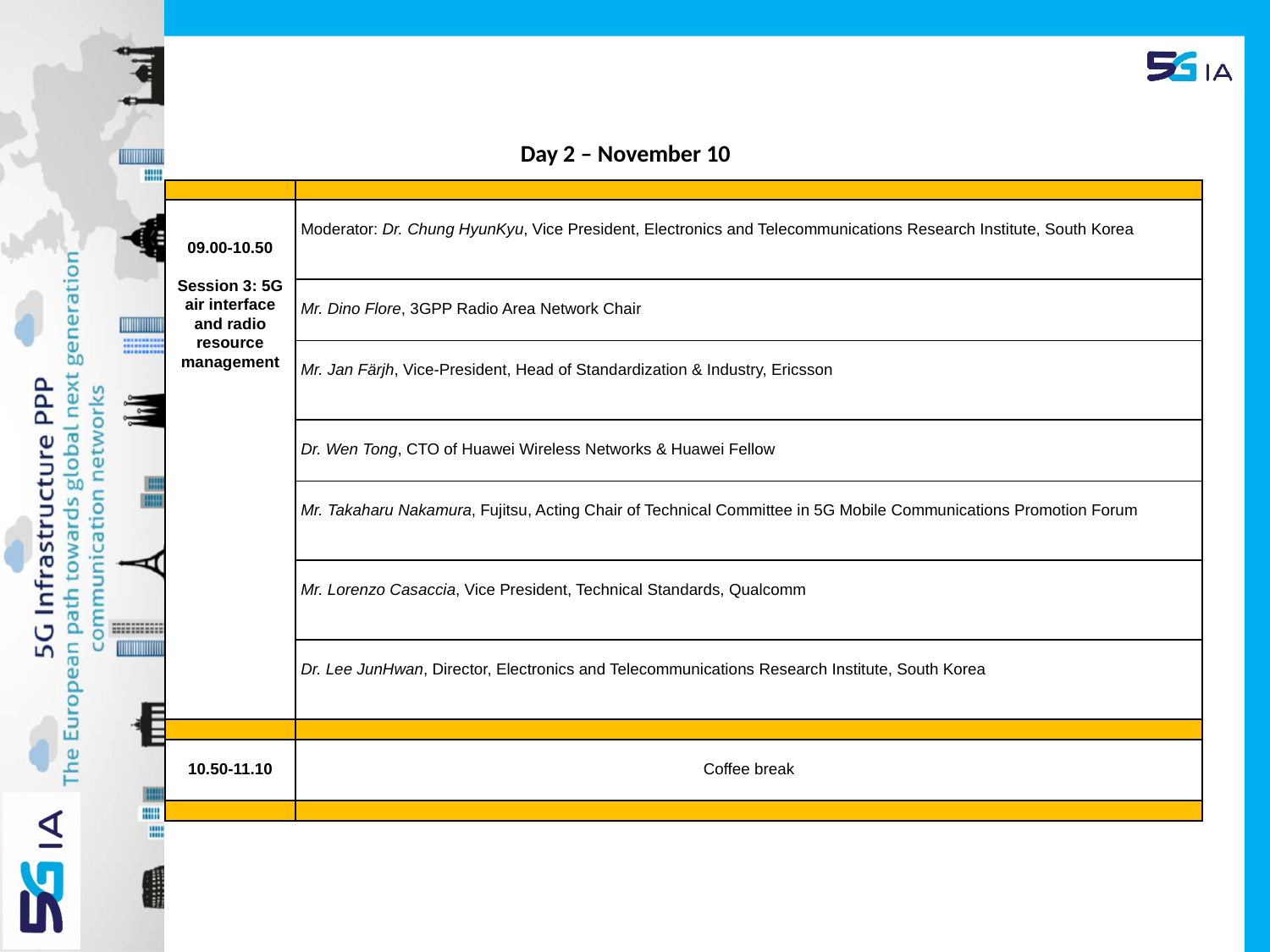

Day 2 – November 10
|  |  |
| --- | --- |
| 09.00-10.50   Session 3: 5G air interface and radio resource management | Moderator: Dr. Chung HyunKyu, Vice President, Electronics and Telecommunications Research Institute, South Korea |
|  | Mr. Dino Flore, 3GPP Radio Area Network Chair |
|  | Mr. Jan Färjh, Vice-President, Head of Standardization & Industry, Ericsson |
|  | Dr. Wen Tong, CTO of Huawei Wireless Networks & Huawei Fellow |
|  | Mr. Takaharu Nakamura, Fujitsu, Acting Chair of Technical Committee in 5G Mobile Communications Promotion Forum |
|  | Mr. Lorenzo Casaccia, Vice President, Technical Standards, Qualcomm |
|  | Dr. Lee JunHwan, Director, Electronics and Telecommunications Research Institute, South Korea |
|  |  |
| 10.50-11.10 | Coffee break |
|  |  |